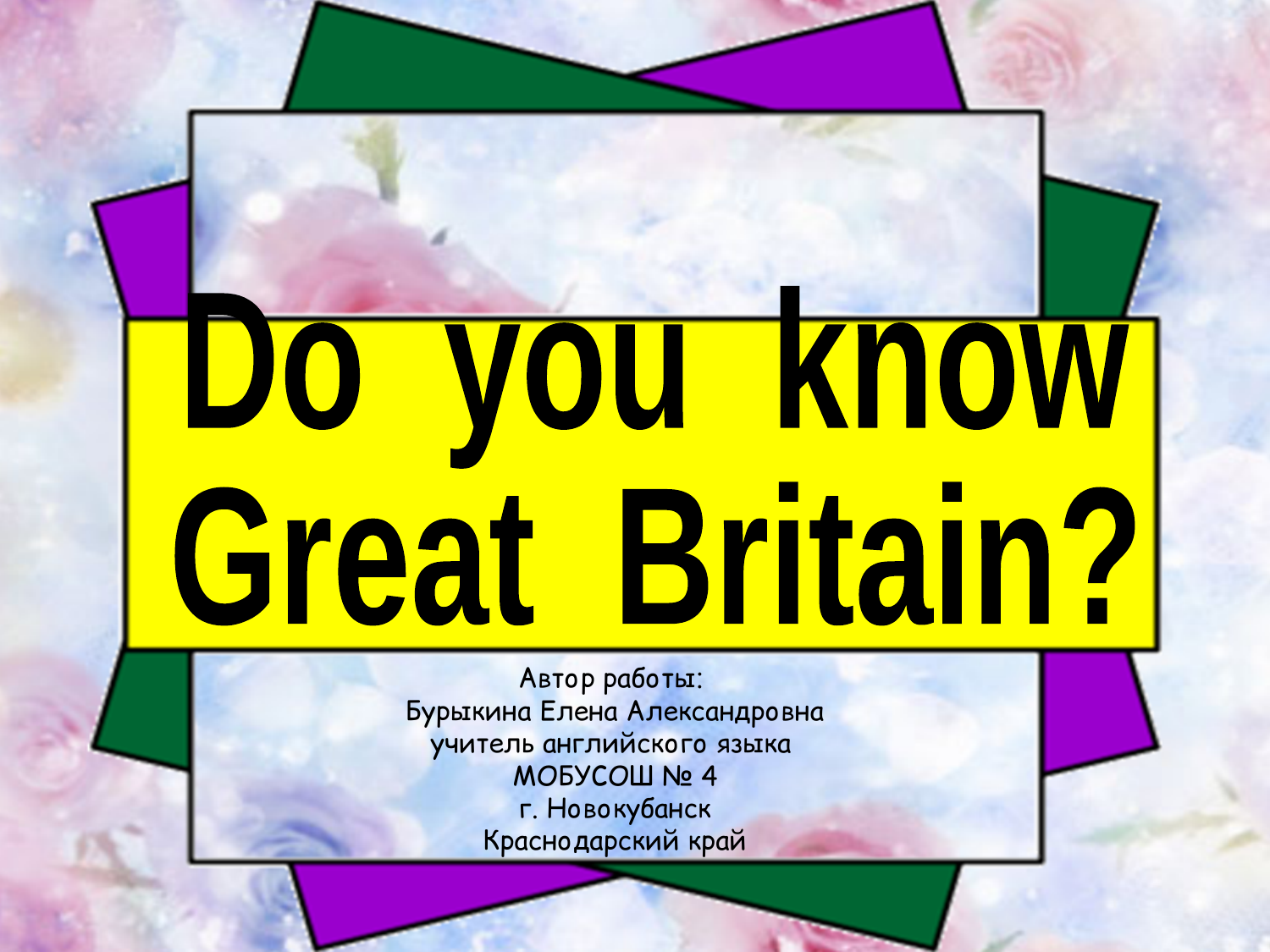

Do  you  know
Great  Britain?
Автор работы:
Бурыкина Елена Александровна
учитель английского языка
МОБУСОШ № 4
г. Новокубанск
Краснодарский край